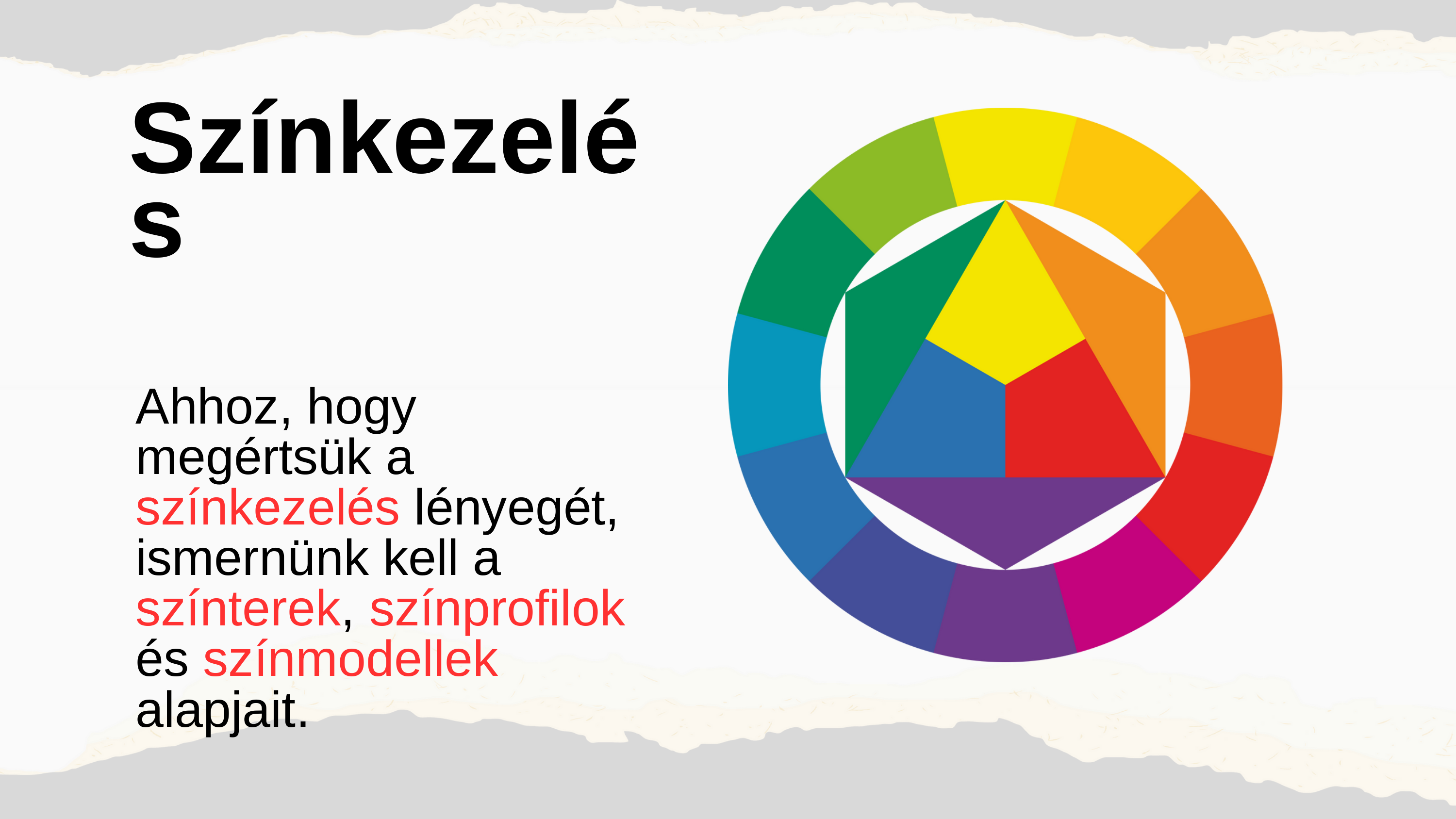

Színkezelés
Ahhoz, hogy megértsük a színkezelés lényegét, ismernünk kell a színterek, színprofilok és színmodellek alapjait.